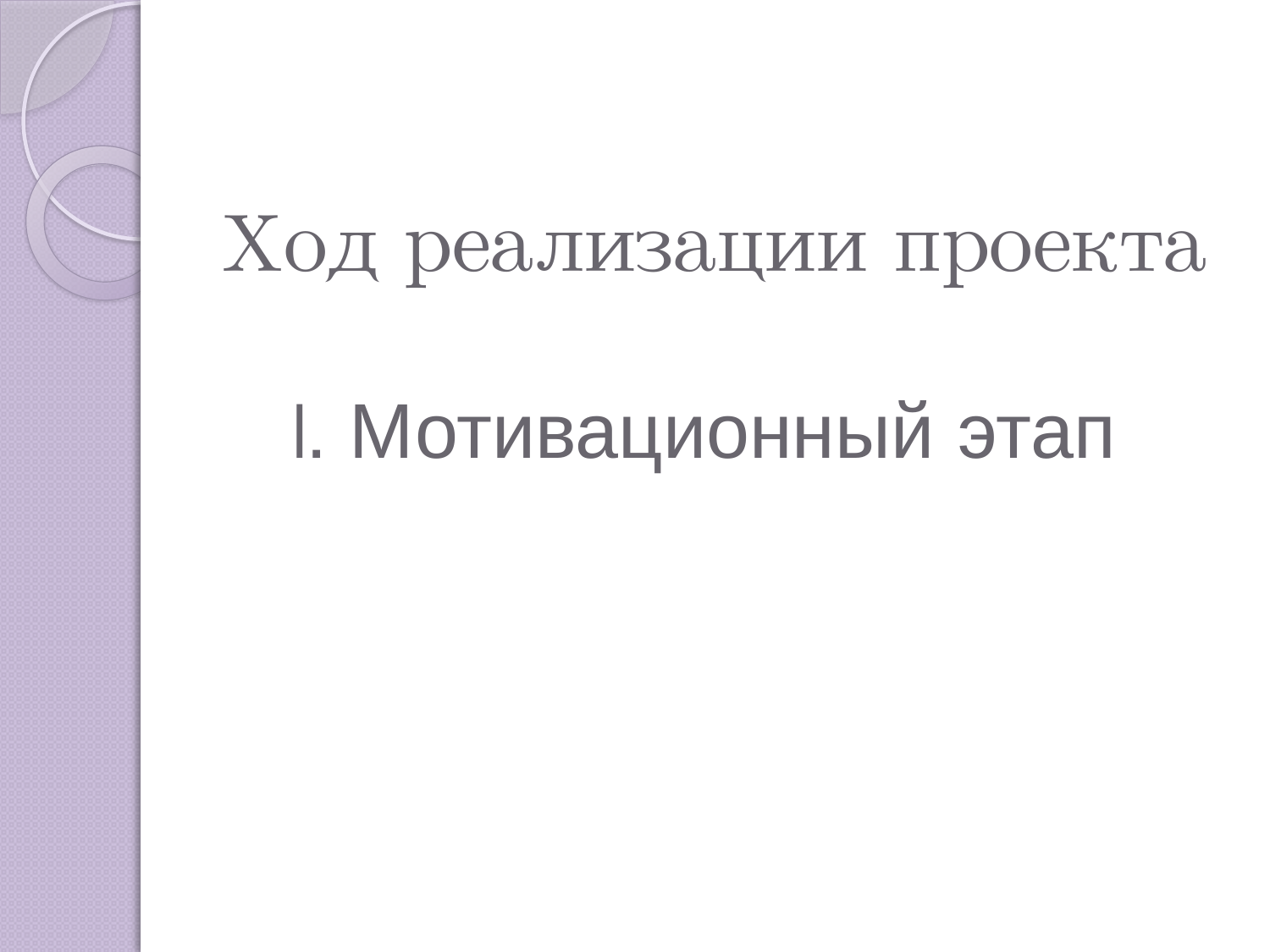

# Ход реализации проекта I. Мотивационный этап